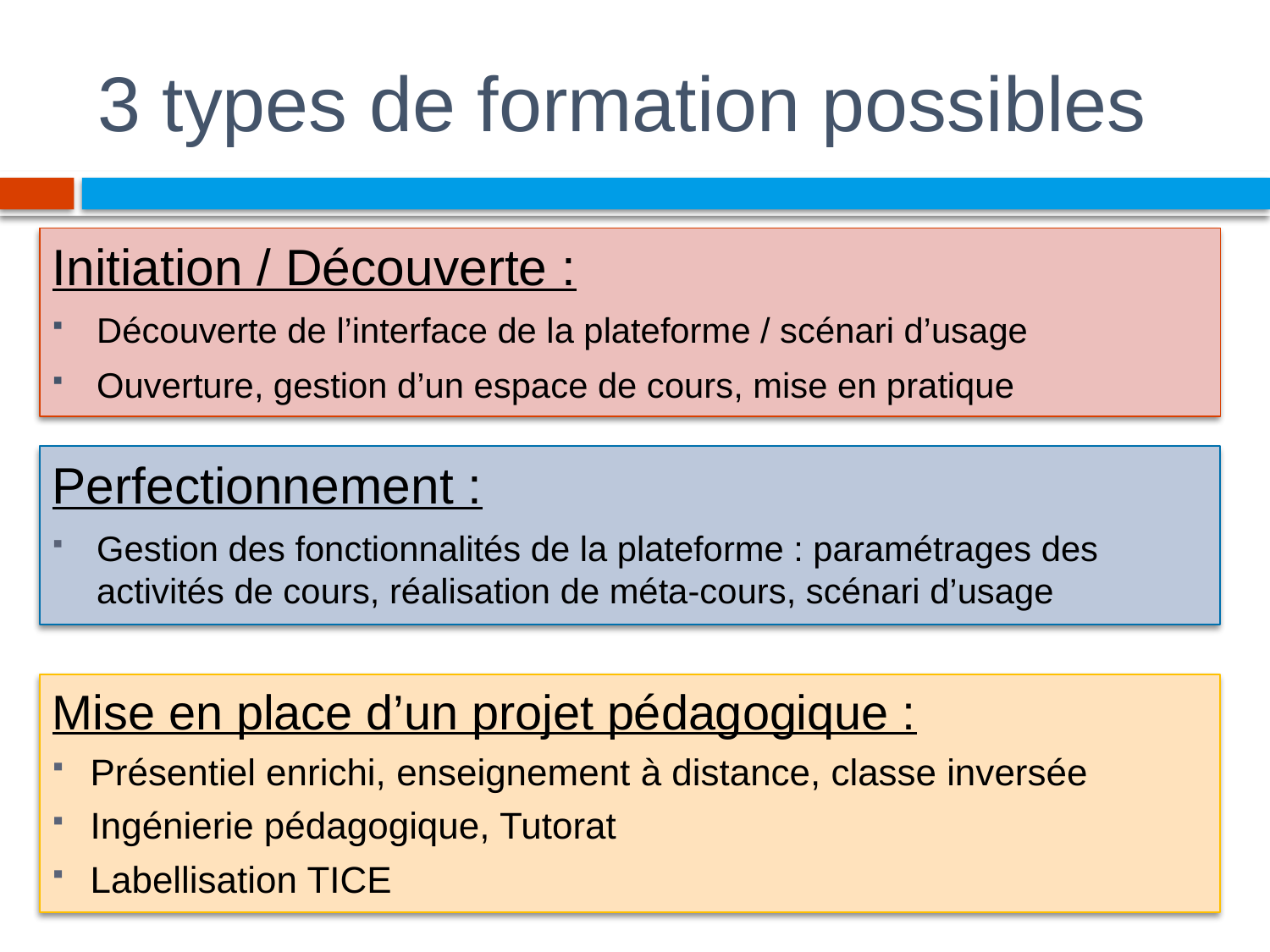

# 3 types de formation possibles
Initiation / Découverte :
Découverte de l’interface de la plateforme / scénari d’usage
Ouverture, gestion d’un espace de cours, mise en pratique
Perfectionnement :
Gestion des fonctionnalités de la plateforme : paramétrages des activités de cours, réalisation de méta-cours, scénari d’usage

Mise en place d’un projet pédagogique :
Présentiel enrichi, enseignement à distance, classe inversée
Ingénierie pédagogique, Tutorat
Labellisation TICE